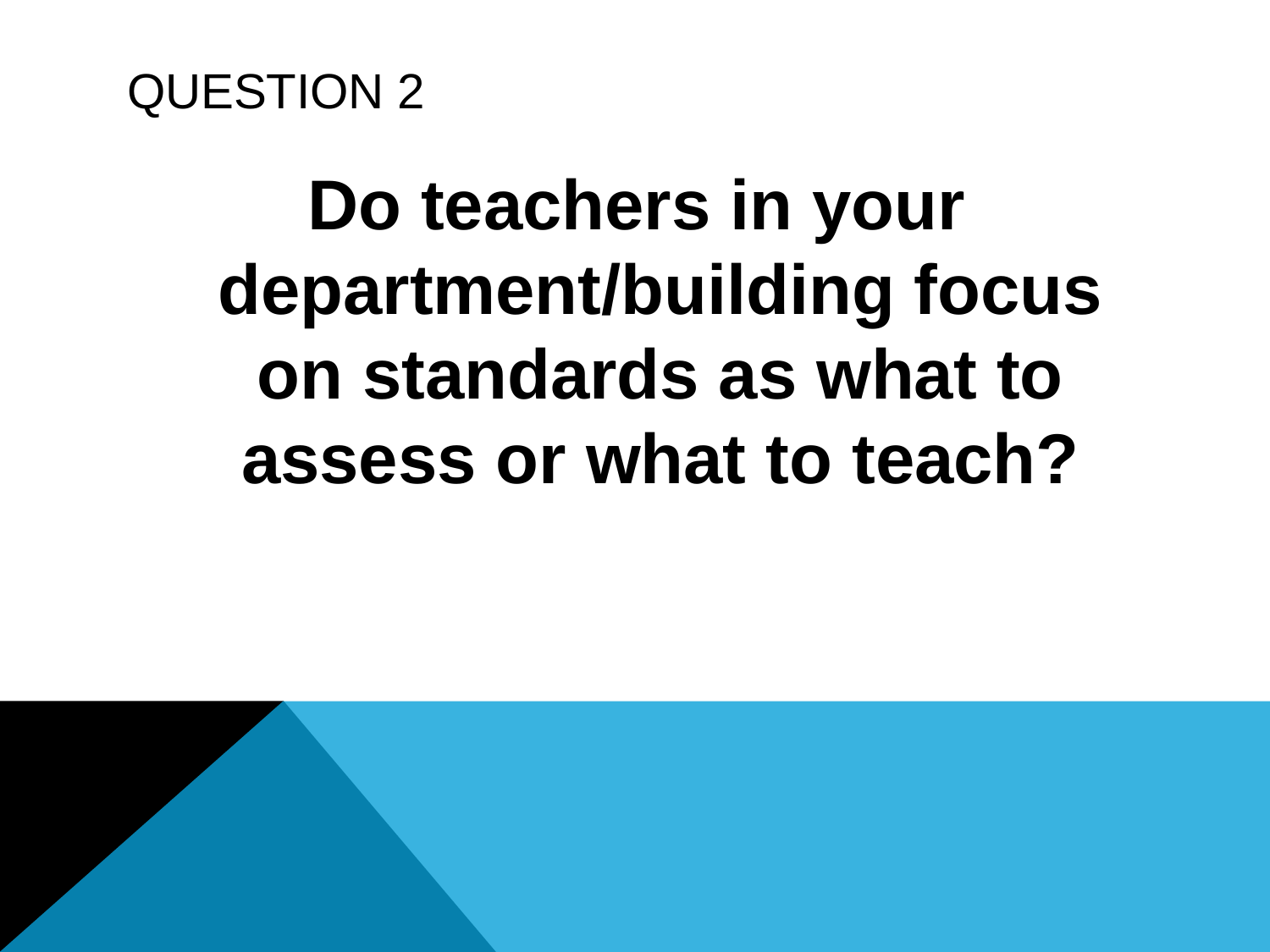

# Question 2
Do teachers in your department/building focus on standards as what to assess or what to teach?